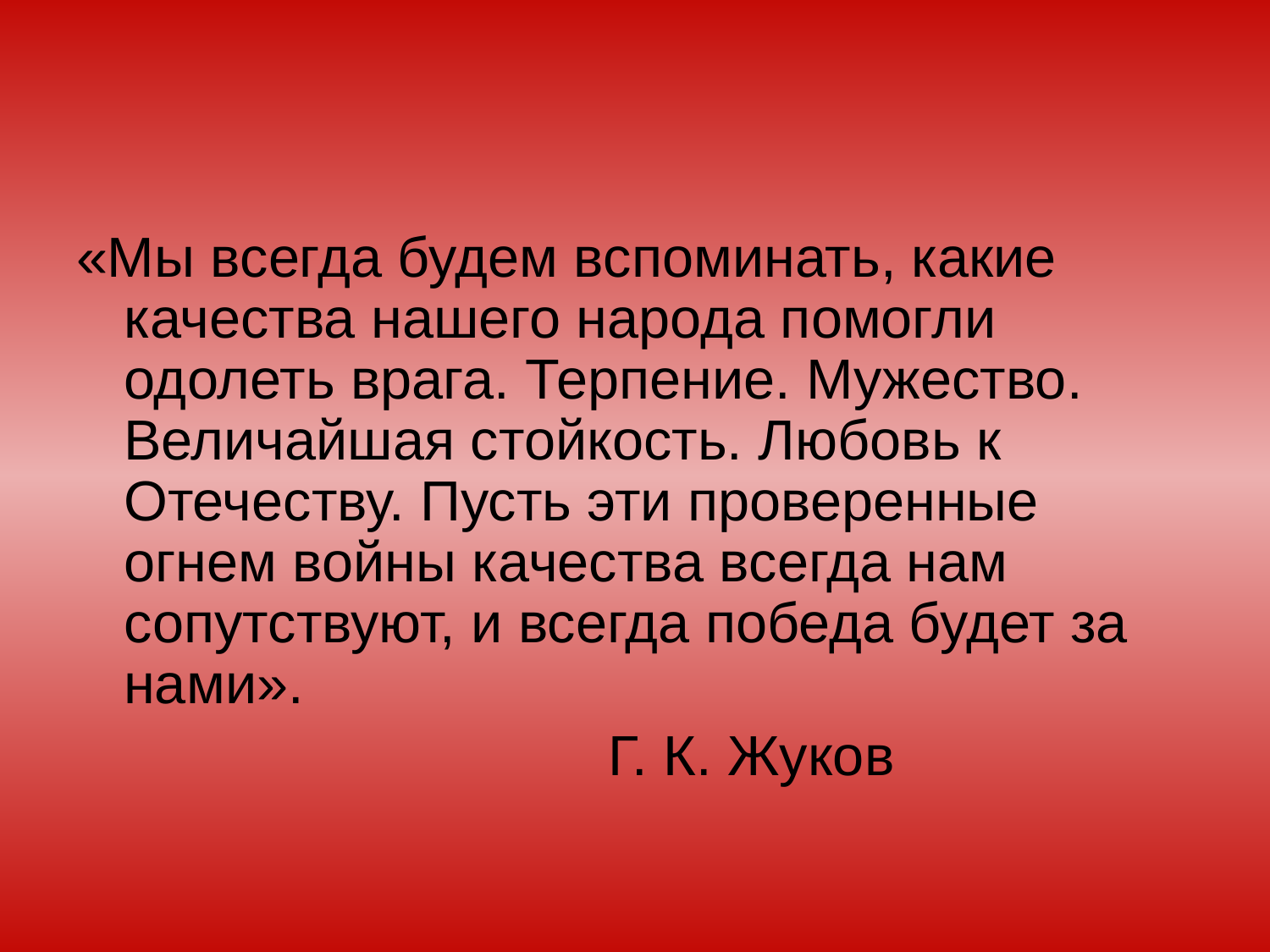

«Мы всегда будем вспоминать, какие качества нашего народа помогли одолеть врага. Терпение. Мужество. Величайшая стойкость. Любовь к Отечеству. Пусть эти проверенные огнем войны качества всегда нам сопутствуют, и всегда победа будет за нами».
                                  Г. К. Жуков